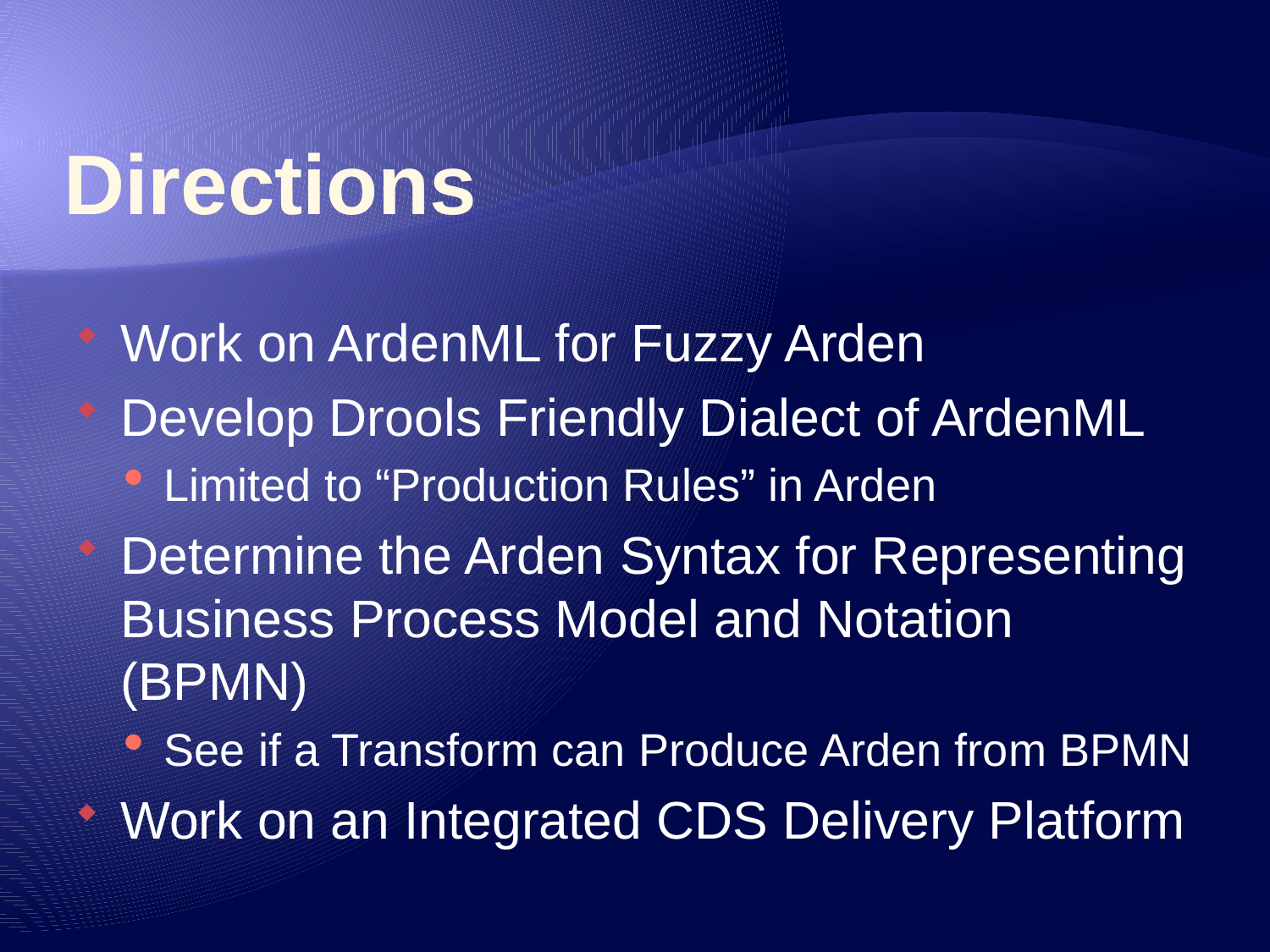

# Directions
Work on ArdenML for Fuzzy Arden
Develop Drools Friendly Dialect of ArdenML
Limited to “Production Rules” in Arden
Determine the Arden Syntax for Representing Business Process Model and Notation (BPMN)
See if a Transform can Produce Arden from BPMN
Work on an Integrated CDS Delivery Platform